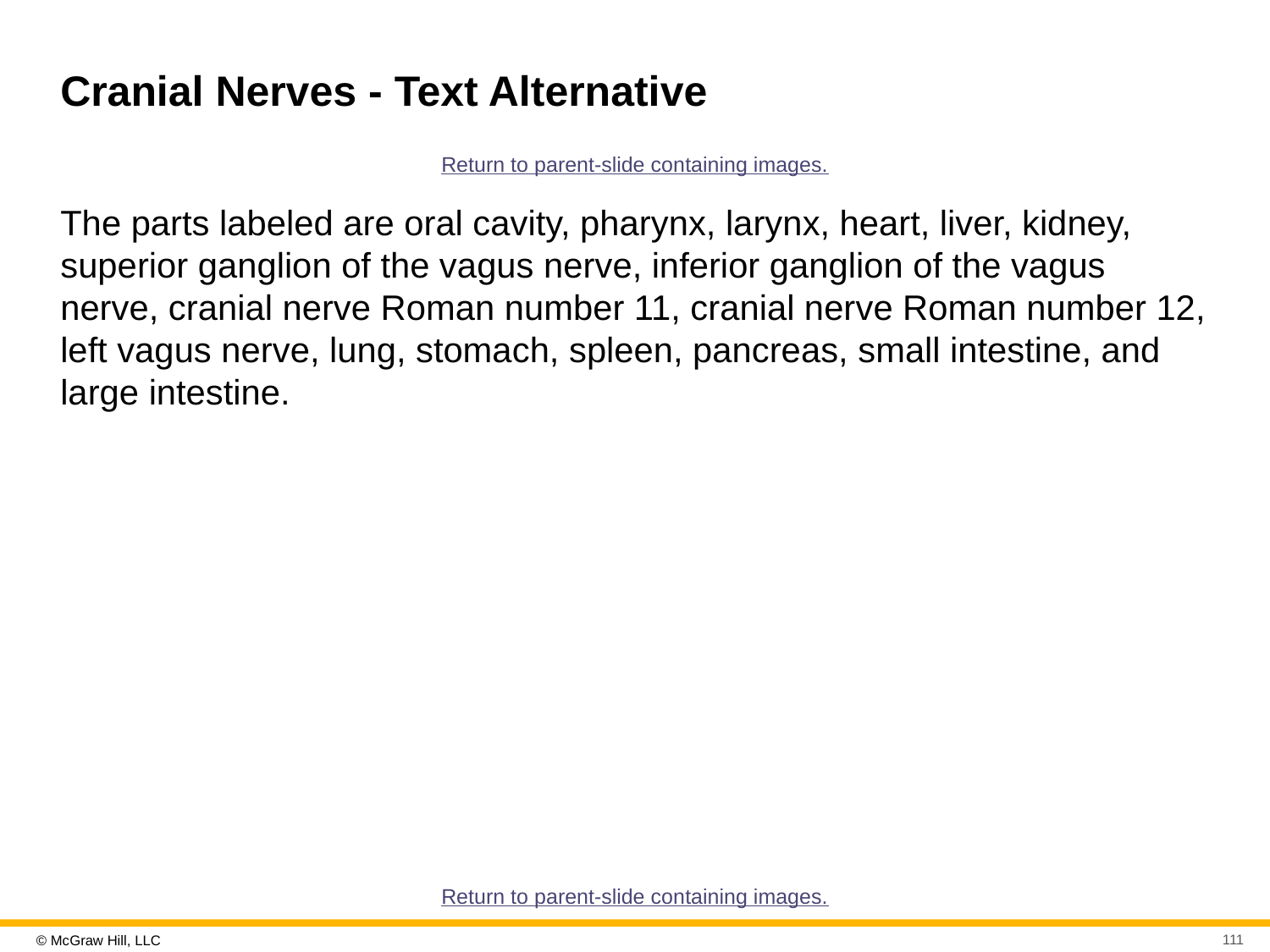

# Cranial Nerves - Text Alternative
Return to parent-slide containing images.
The parts labeled are oral cavity, pharynx, larynx, heart, liver, kidney, superior ganglion of the vagus nerve, inferior ganglion of the vagus nerve, cranial nerve Roman number 11, cranial nerve Roman number 12, left vagus nerve, lung, stomach, spleen, pancreas, small intestine, and large intestine.
Return to parent-slide containing images.
111